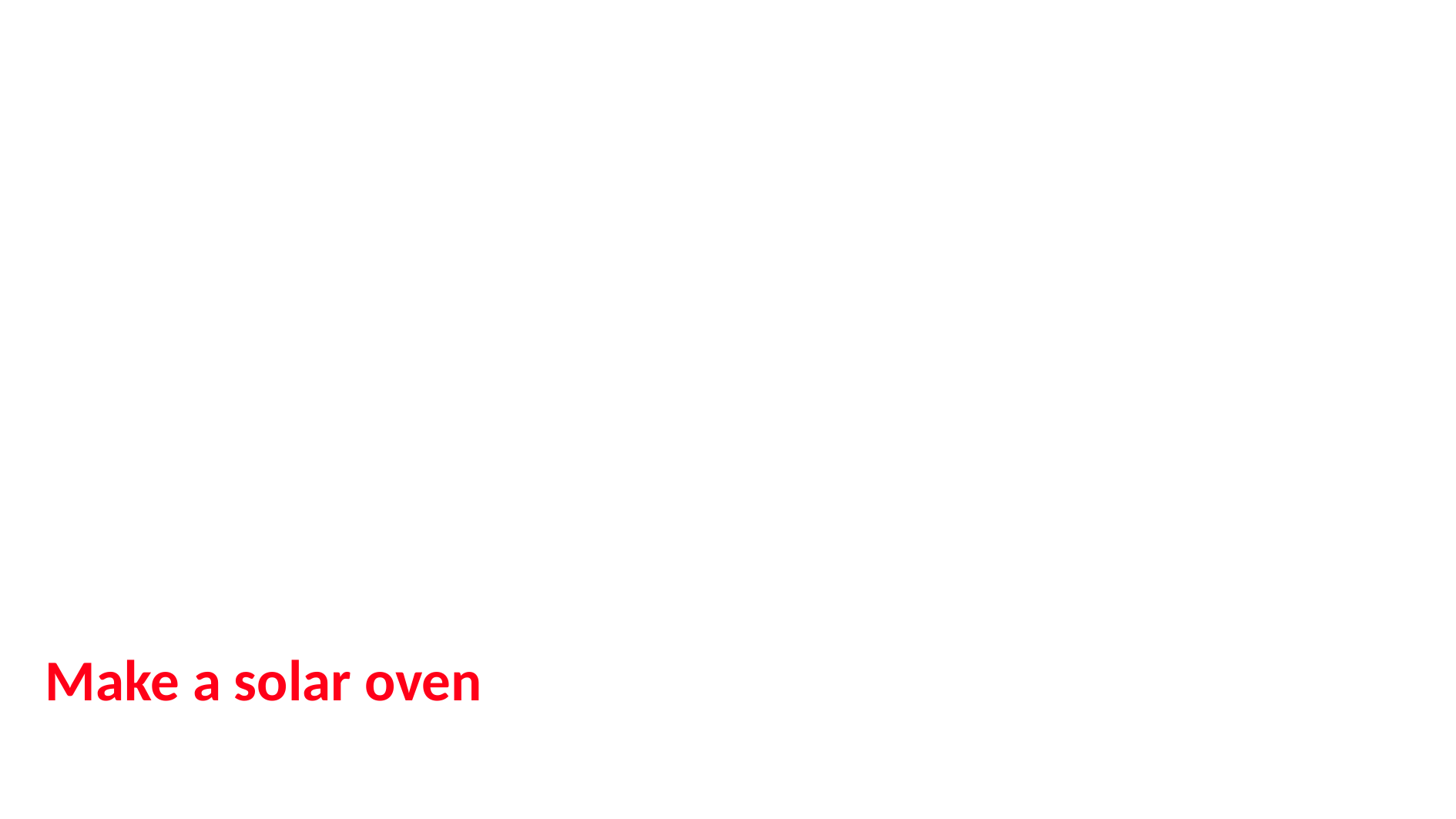

Solar Power is a Renewable energy source. How do we capture that?
Make a solar oven
8